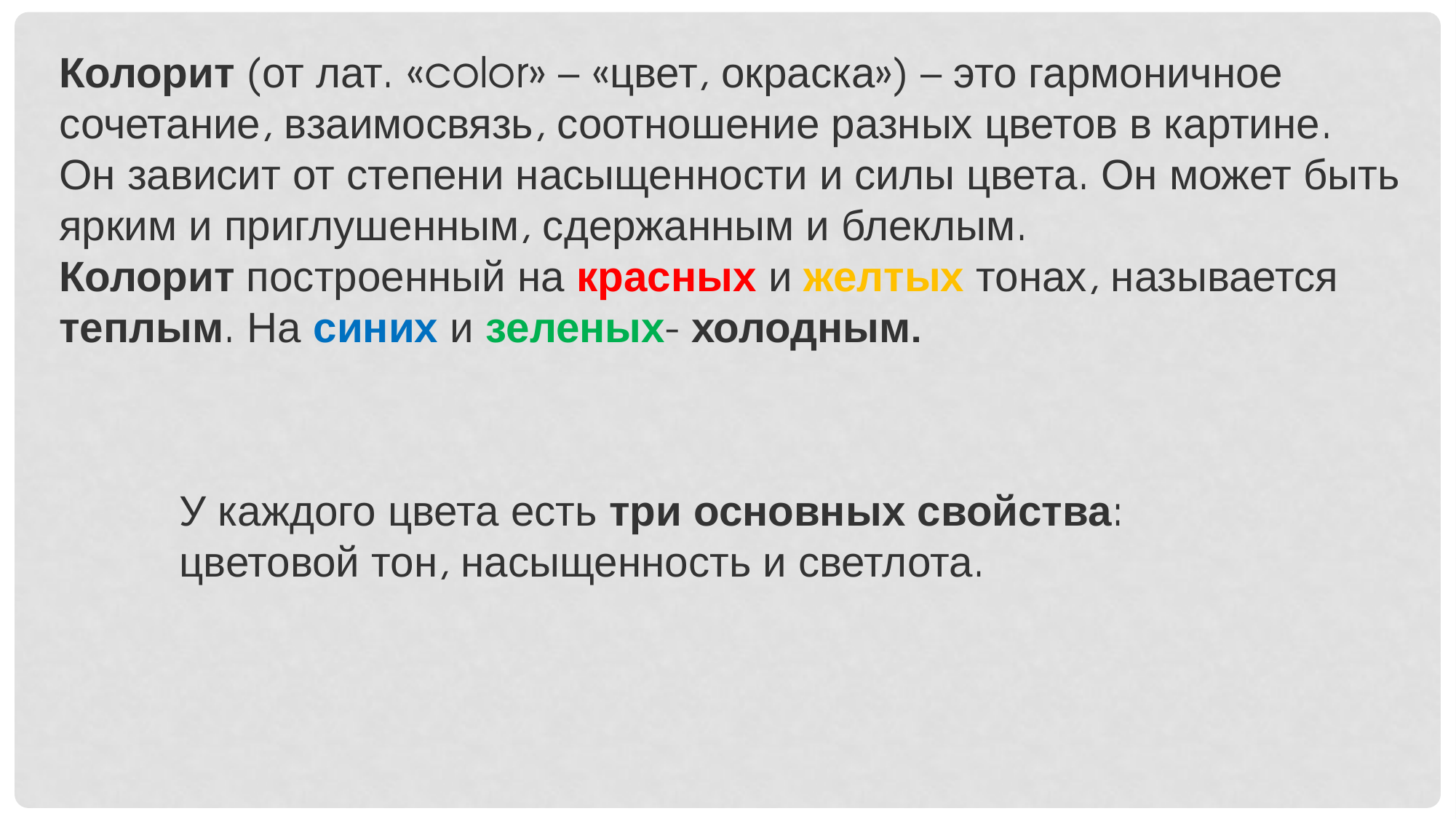

Колорит (от лат. «color» – «цвет, окраска») – это гармоничное сочетание, взаимосвязь, соотношение разных цветов в картине.
Он зависит от степени насыщенности и силы цвета. Он может быть ярким и приглушенным, сдержанным и блеклым.
Колорит построенный на красных и желтых тонах, называется теплым. На синих и зеленых- холодным.
У каждого цвета есть три основных свойства: цветовой тон, насыщенность и светлота.